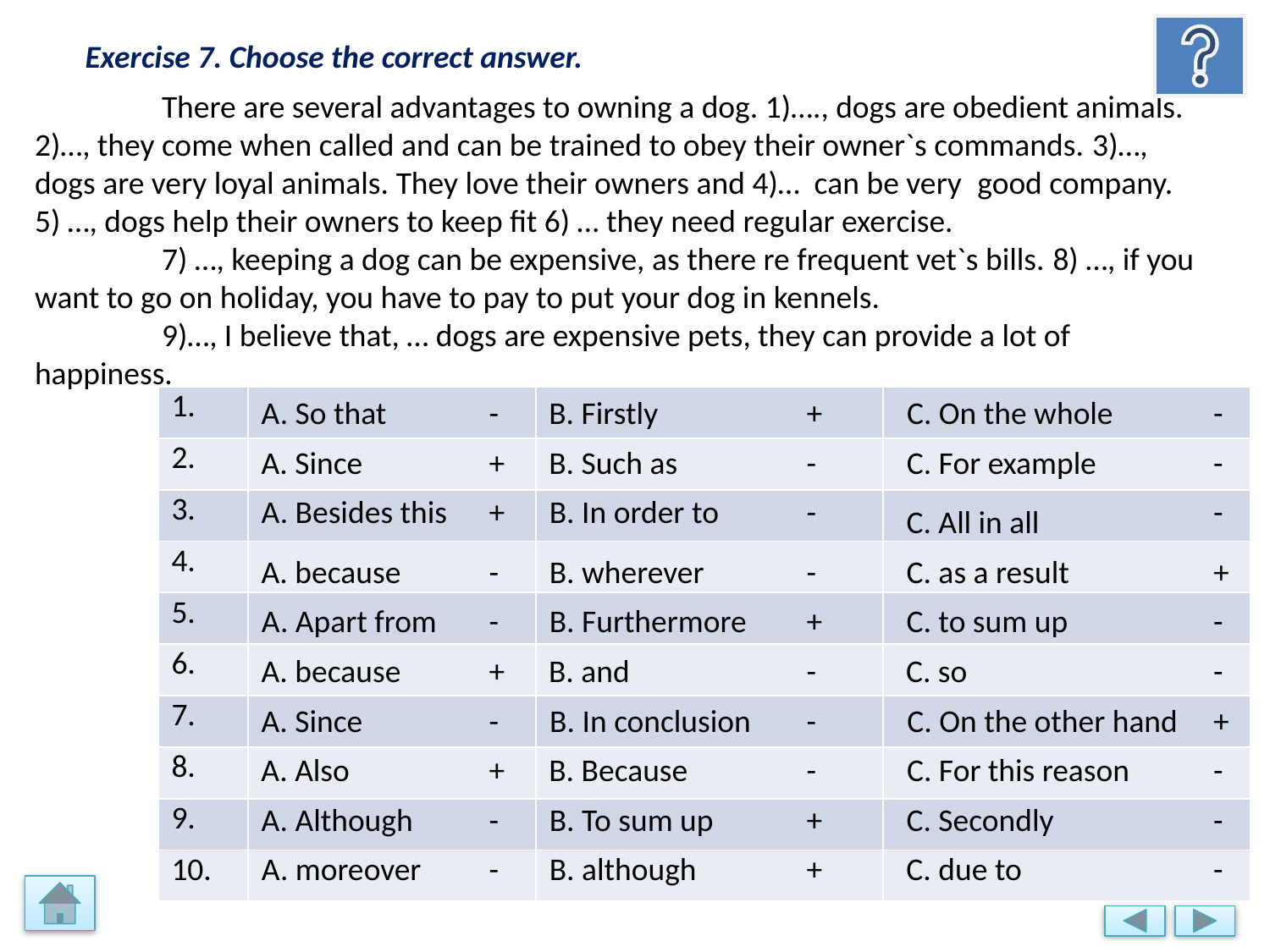

Exercise 7. Choose the correct answer.
	There are several advantages to owning a dog. 1)…., dogs are obedient animals. 2)…, they come when called and can be trained to obey their owner`s commands. 3)…, dogs are very loyal animals. They love their owners and 4)…  can be very  good company. 5) …, dogs help their owners to keep fit 6) … they need regular exercise.
	7) …, keeping a dog can be expensive, as there re frequent vet`s bills. 8) …, if you want to go on holiday, you have to pay to put your dog in kennels.
	9)…, I believe that, … dogs are expensive pets, they can provide a lot of happiness.
| 1. |  |  |  |
| --- | --- | --- | --- |
| 2. |  |  |  |
| 3. |  |  |  |
| 4. |  |  |  |
| 5. |  |  |  |
| 6. |  |  |  |
| 7. |  |  |  |
| 8. |  |  |  |
| 9. |  |  |  |
| 10. |  |  |  |
A. So that
-
B. Firstly
+
C. On the whole
-
A. Since
+
B. Such as
-
C. For example
-
A. Besides this
+
B. In order to
-
-
C. All in all
A. because
-
B. wherever
-
C. as a result
+
A. Apart from
-
B. Furthermore
+
C. to sum up
-
A. because
+
B. and
-
C. so
-
A. Since
-
B. In conclusion
-
C. On the other hand
+
A. Also
+
B. Because
-
C. For this reason
-
A. Although
-
B. To sum up
+
C. Secondly
-
A. moreover
-
B. although
+
C. due to
-